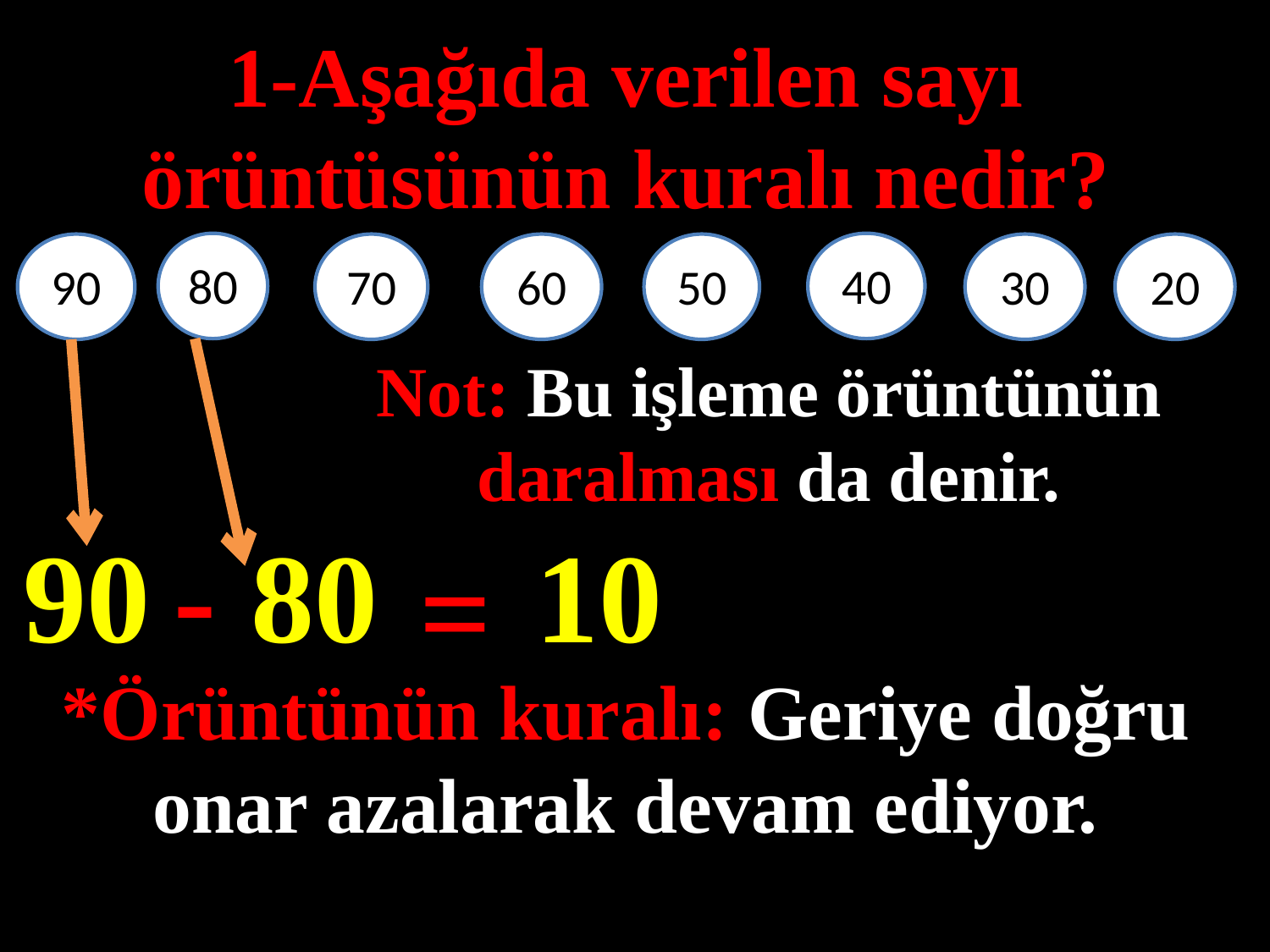

1-Aşağıda verilen sayı örüntüsünün kuralı nedir?
40
80
90
70
60
50
30
20
#
Not: Bu işleme örüntünün daralması da denir.
90
-
80
10
=
*Örüntünün kuralı: Geriye doğru onar azalarak devam ediyor.